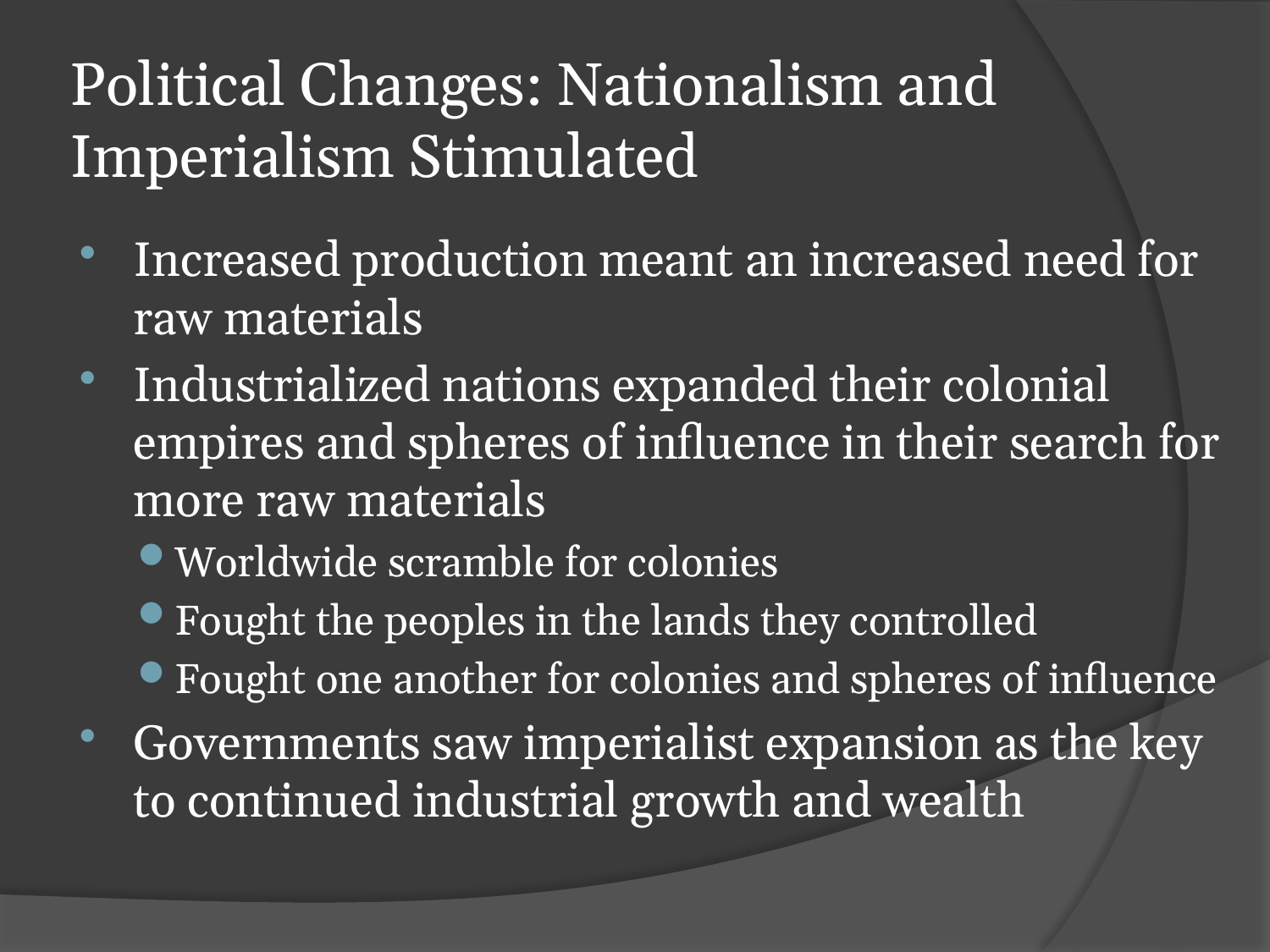

# Political Changes: Nationalism and Imperialism Stimulated
Increased production meant an increased need for raw materials
Industrialized nations expanded their colonial empires and spheres of influence in their search for more raw materials
Worldwide scramble for colonies
Fought the peoples in the lands they controlled
Fought one another for colonies and spheres of influence
Governments saw imperialist expansion as the key to continued industrial growth and wealth